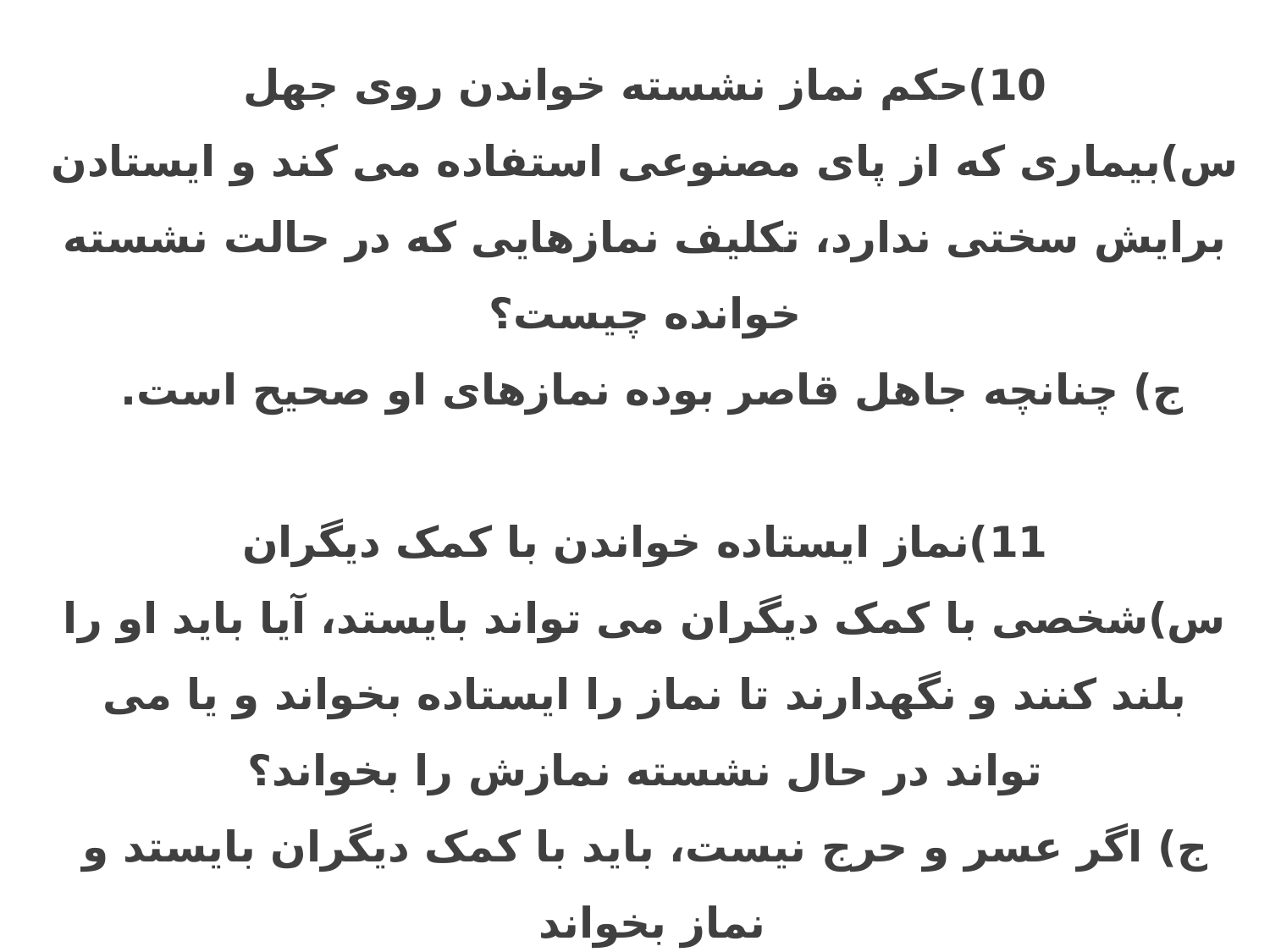

10)حکم نماز نشسته خواندن روی جهل
س)بیمارى که از پاى مصنوعى استفاده می کند و ایستادن برایش سختی ندارد، تکلیف نمازهایى که در حالت نشسته خوانده چیست؟
ج) چنانچه جاهل قاصر بوده نمازهاى او صحیح است.

11)نماز ایستاده خواندن با کمک دیگران
س)شخصى با کمک دیگران می تواند بایستد، آیا باید او را بلند کنند و نگهدارند تا نماز را ایستاده بخواند و یا مى تواند در حال نشسته نمازش را بخواند؟
ج) اگر عسر و حرج نیست، باید با کمک دیگران بایستد و نماز بخواند